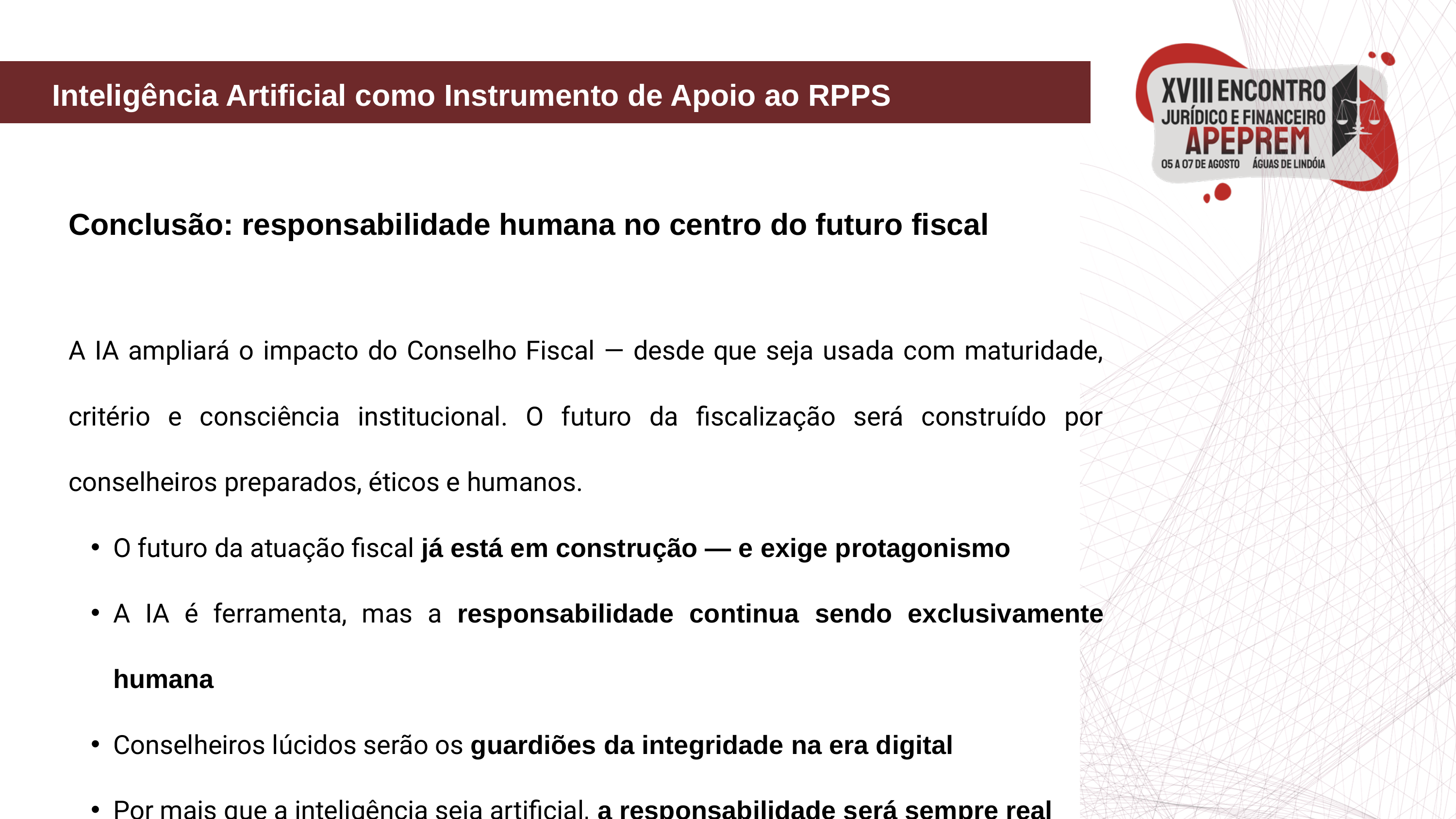

Inteligência Artificial como Instrumento de Apoio ao RPPS
Conclusão: responsabilidade humana no centro do futuro fiscal
A IA ampliará o impacto do Conselho Fiscal — desde que seja usada com maturidade, critério e consciência institucional. O futuro da fiscalização será construído por conselheiros preparados, éticos e humanos.
O futuro da atuação fiscal já está em construção — e exige protagonismo
A IA é ferramenta, mas a responsabilidade continua sendo exclusivamente humana
Conselheiros lúcidos serão os guardiões da integridade na era digital
Por mais que a inteligência seja artificial, a responsabilidade será sempre real